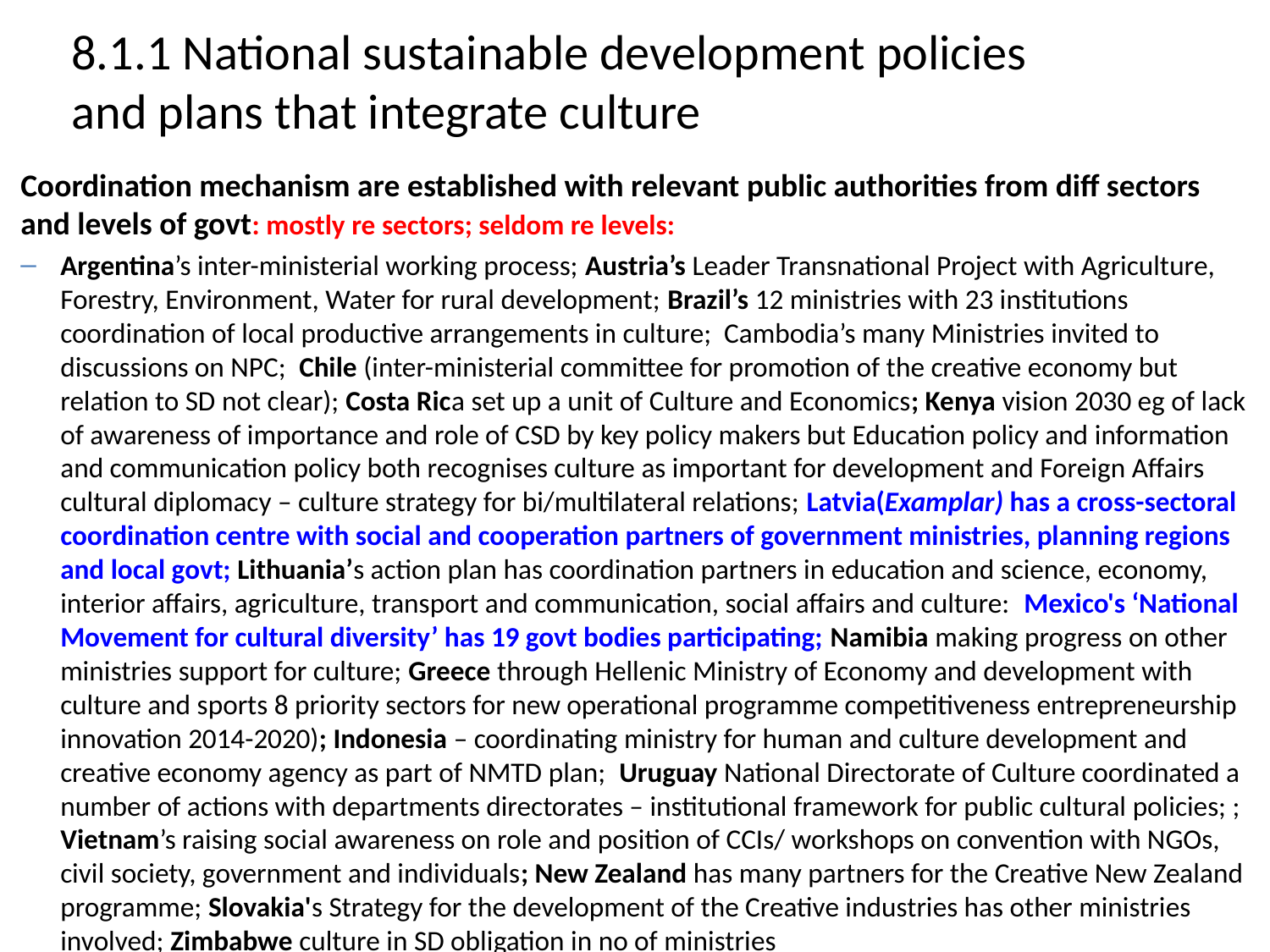

# 8.1.1 National sustainable development policies and plans that integrate culture
Coordination mechanism are established with relevant public authorities from diff sectors and levels of govt: mostly re sectors; seldom re levels:
Argentina’s inter-ministerial working process; Austria’s Leader Transnational Project with Agriculture, Forestry, Environment, Water for rural development; Brazil’s 12 ministries with 23 institutions coordination of local productive arrangements in culture;  Cambodia’s many Ministries invited to discussions on NPC;  Chile (inter-ministerial committee for promotion of the creative economy but relation to SD not clear); Costa Rica set up a unit of Culture and Economics; Kenya vision 2030 eg of lack of awareness of importance and role of CSD by key policy makers but Education policy and information and communication policy both recognises culture as important for development and Foreign Affairs cultural diplomacy – culture strategy for bi/multilateral relations; Latvia(Examplar) has a cross-sectoral coordination centre with social and cooperation partners of government ministries, planning regions and local govt; Lithuania’s action plan has coordination partners in education and science, economy, interior affairs, agriculture, transport and communication, social affairs and culture:  Mexico's ‘National Movement for cultural diversity’ has 19 govt bodies participating; Namibia making progress on other ministries support for culture; Greece through Hellenic Ministry of Economy and development with culture and sports 8 priority sectors for new operational programme competitiveness entrepreneurship innovation 2014-2020); Indonesia – coordinating ministry for human and culture development and creative economy agency as part of NMTD plan;  Uruguay National Directorate of Culture coordinated a number of actions with departments directorates – institutional framework for public cultural policies; ;  Vietnam’s raising social awareness on role and position of CCIs/ workshops on convention with NGOs, civil society, government and individuals; New Zealand has many partners for the Creative New Zealand programme; Slovakia's Strategy for the development of the Creative industries has other ministries involved; Zimbabwe culture in SD obligation in no of ministries